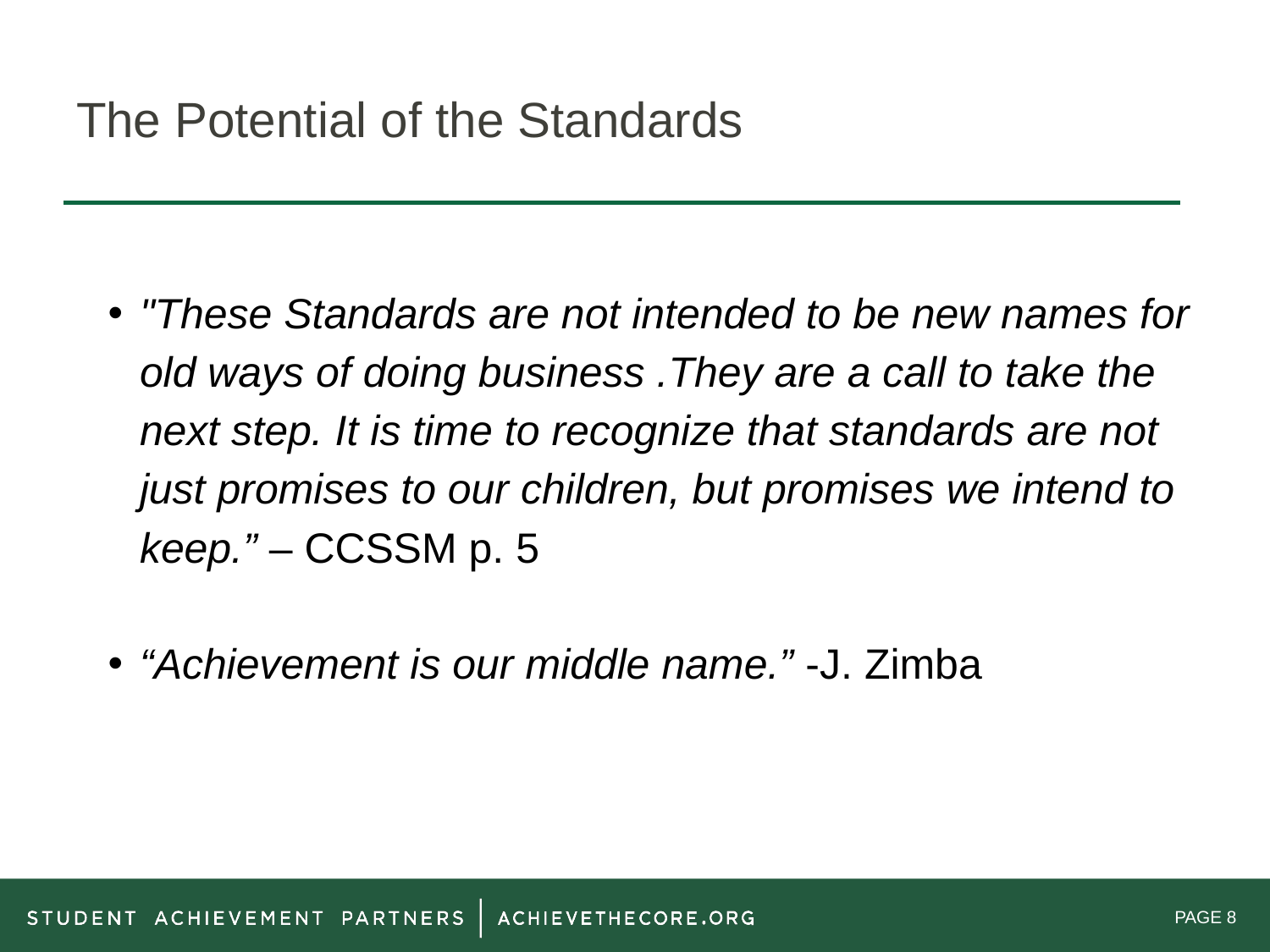

# The Potential of the Standards

"These Standards are not intended to be new names for old ways of doing business .They are a call to take the next step. It is time to recognize that standards are not just promises to our children, but promises we intend to keep.” – CCSSM p. 5

“Achievement is our middle name.” -J. Zimba